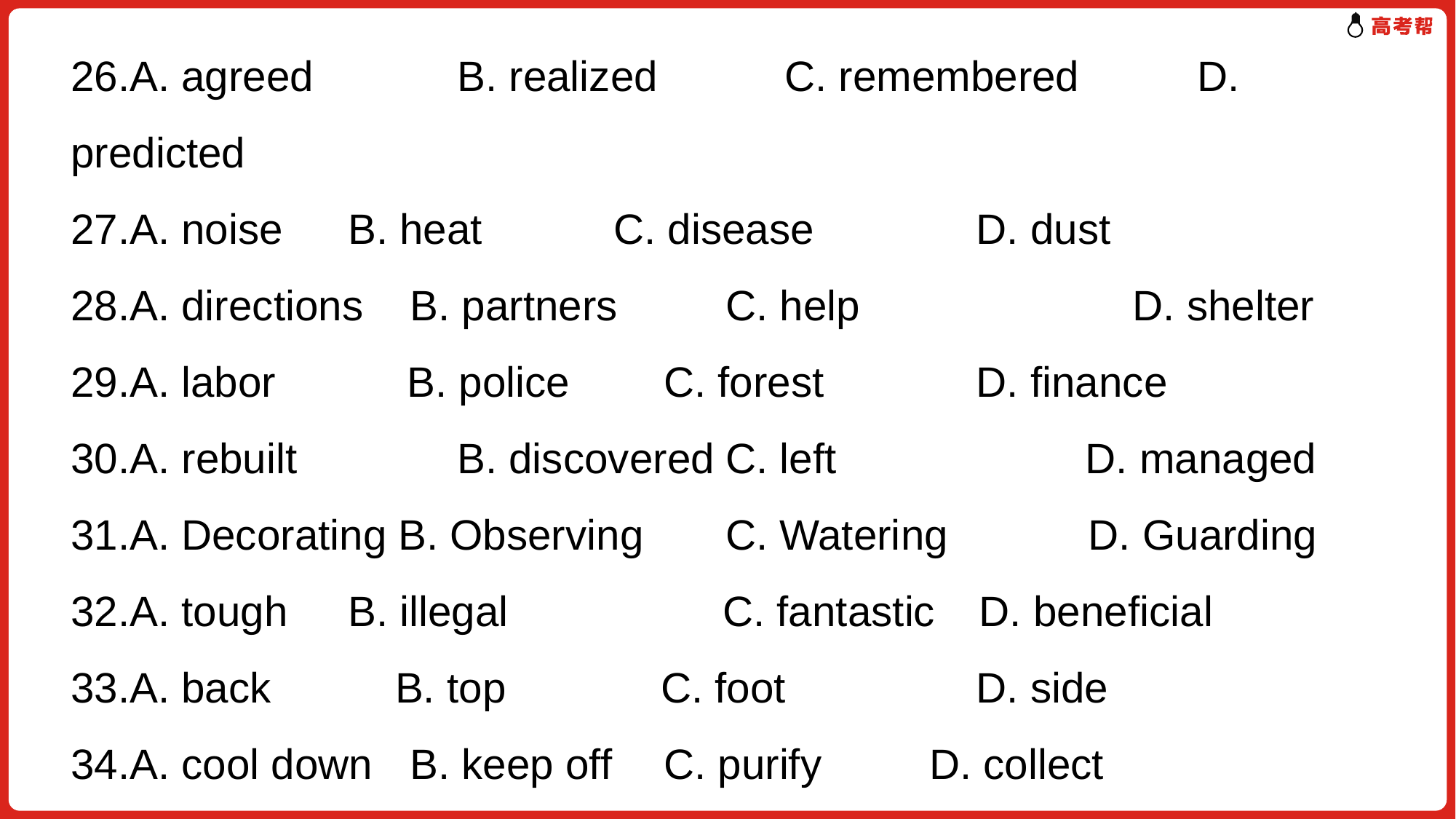

26.A. agreed	     B. realized	     C. remembered	   D. predicted
27.A. noise	     B. heat	         C. disease	            D. dust
28.A. directions	 B. partners	C. help	                D. shelter
29.A. labor	          B. police	    C. forest	            D. finance
30.A. rebuilt	     B. discovered	C. left	            D. managed
31.A. Decorating	B. Observing	C. Watering	   D. Guarding
32.A. tough	     B. illegal	         C. fantastic	   D. beneficial
33.A. back	         B. top	             C. foot	            D. side
34.A. cool down	 B. keep off	    C. purify	        D. collect
35.A. returned	 B. learned	        C.failed	            D. continued